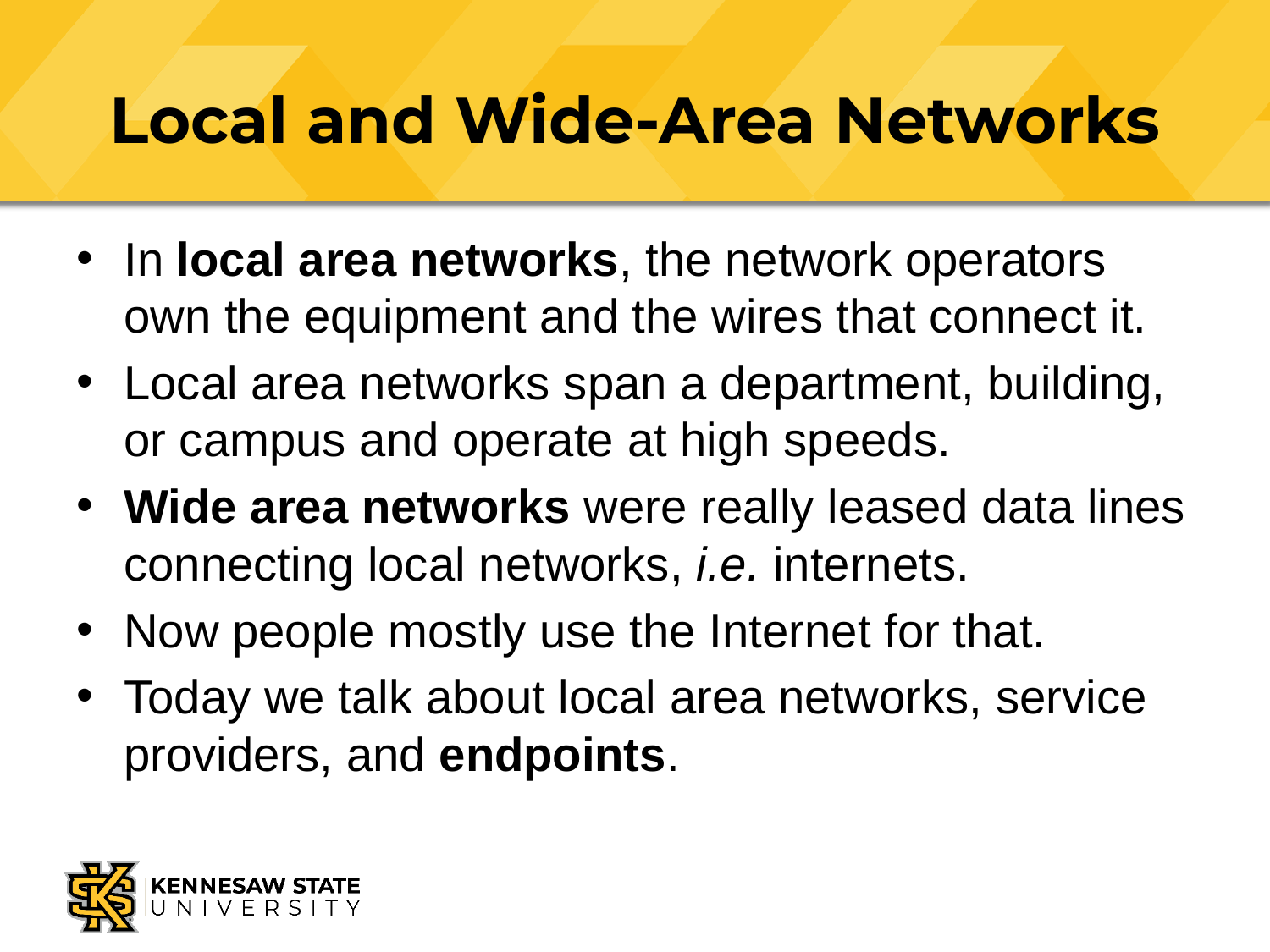

# Local and Wide-Area Networks
In local area networks, the network operators own the equipment and the wires that connect it.
Local area networks span a department, building, or campus and operate at high speeds.
Wide area networks were really leased data lines connecting local networks, i.e. internets.
Now people mostly use the Internet for that.
Today we talk about local area networks, service providers, and endpoints.